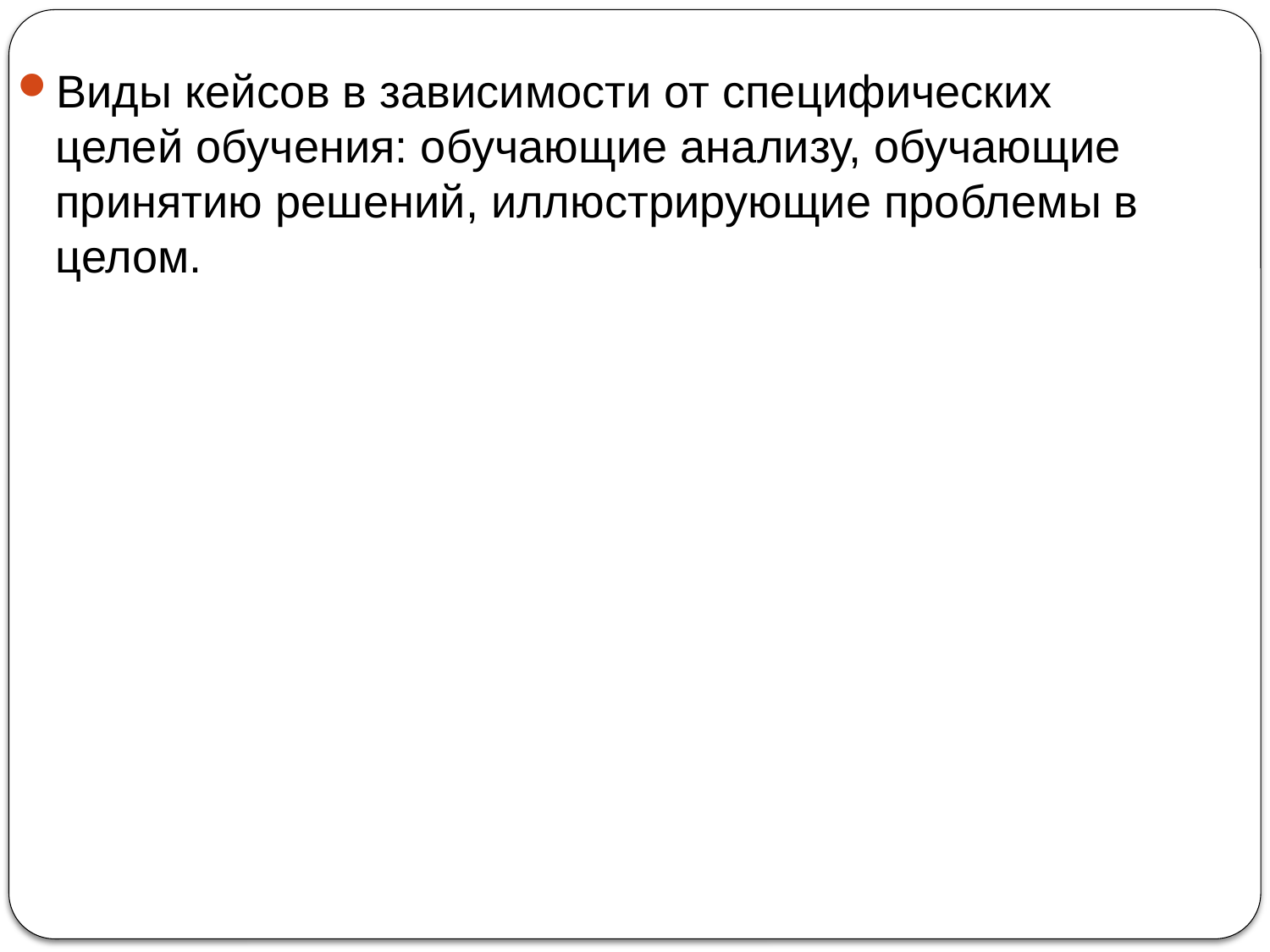

Виды кейсов в зависимости от специфических целей обучения: обучающие анализу, обучающие принятию решений, иллюстрирующие проблемы в целом.